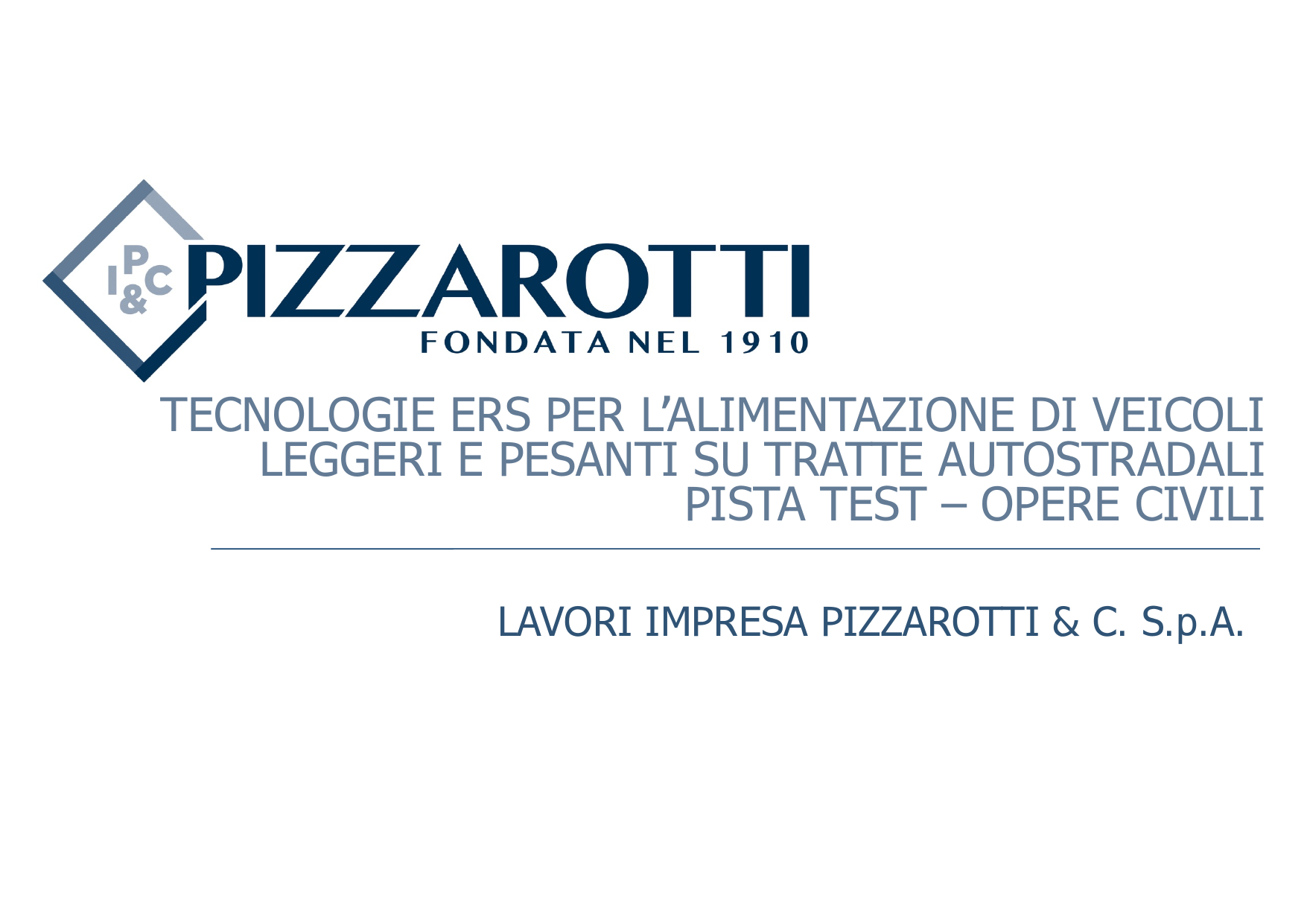

# TECNOLOGIE ERS PER L’ALIMENTAZIONE DI VEICOLI LEGGERI E PESANTI SU TRATTE AUTOSTRADALI PISTA TEST – OPERE CIVILI
LAVORI IMPRESA PIZZAROTTI & C. S.p.A.